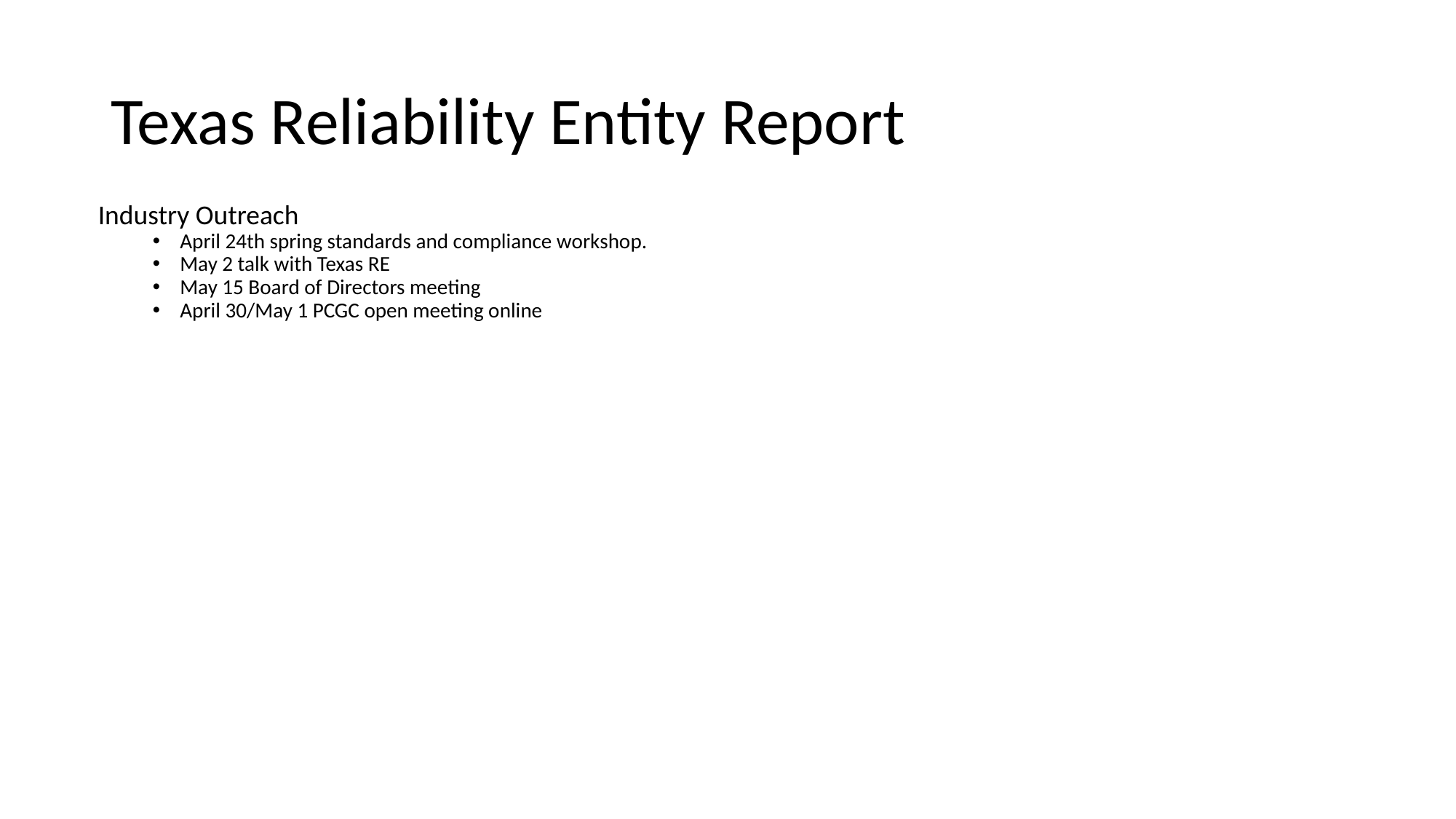

# Texas Reliability Entity Report
Industry Outreach
April 24th spring standards and compliance workshop.
May 2 talk with Texas RE
May 15 Board of Directors meeting
April 30/May 1 PCGC open meeting online